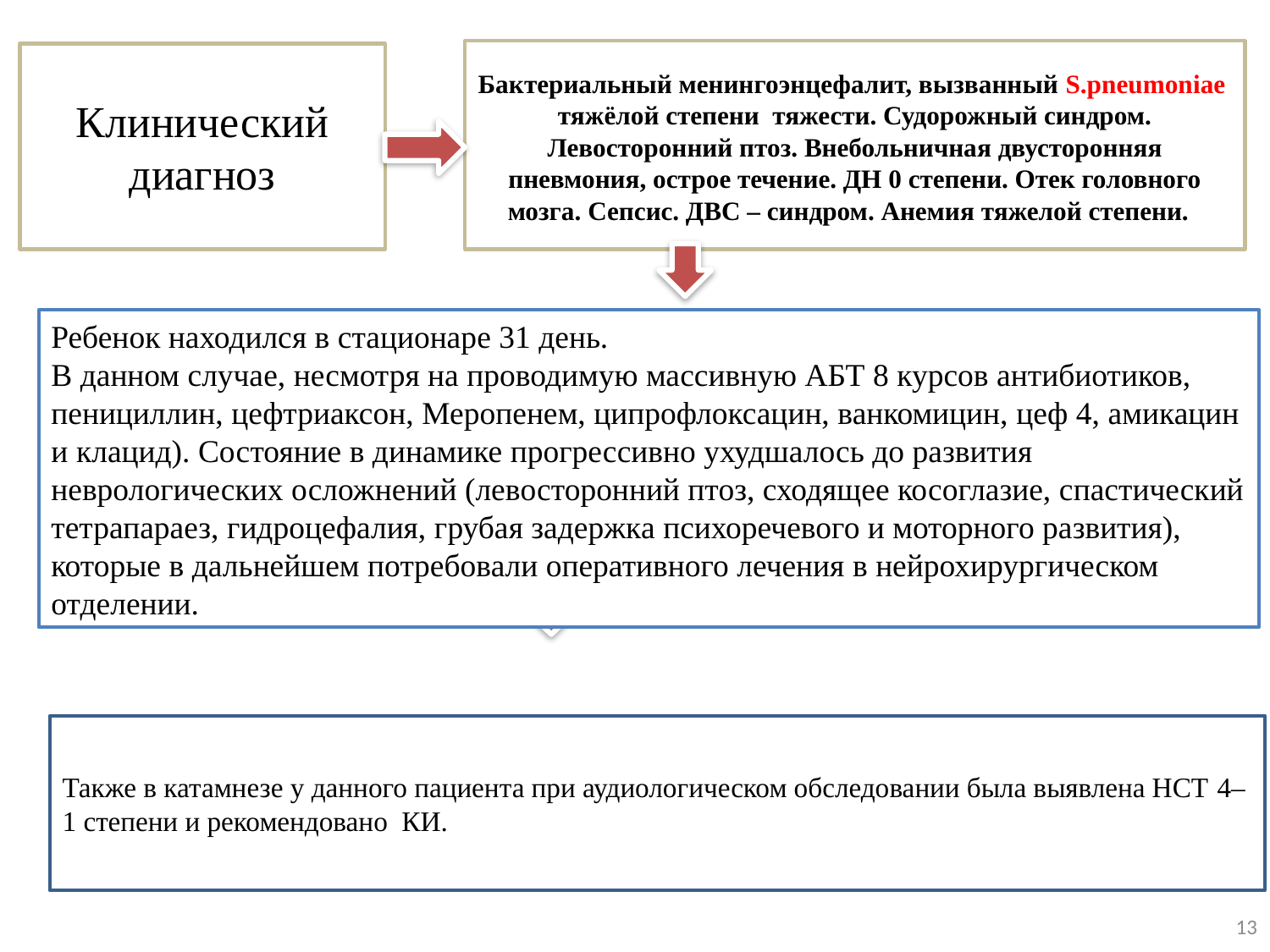

Бактериальный менингоэнцефалит, вызванный S.pneumoniae  тяжёлой степени  тяжести. Судорожный синдром. Левосторонний птоз. Внебольничная двусторонняя пневмония, острое течение. ДН 0 степени. Отек головного мозга. Сепсис. ДВС – синдром. Анемия тяжелой степени.

Клинический диагноз

Ребенок находился в стационаре 31 день.
В данном случае, несмотря на проводимую массивную АБТ 8 курсов антибиотиков, пенициллин, цефтриаксон, Меропенем, ципрофлоксацин, ванкомицин, цеф 4, амикацин и клацид). Состояние в динамике прогрессивно ухудшалось до развития неврологических осложнений (левосторонний птоз, сходящее косоглазие, спастический тетрапараез, гидроцефалия, грубая задержка психоречевого и моторного развития), которые в дальнейшем потребовали оперативного лечения в нейрохирургическом отделении.

Также в катамнезе у данного пациента при аудиологическом обследовании была выявлена НСТ 4–1 степени и рекомендовано  КИ.
13